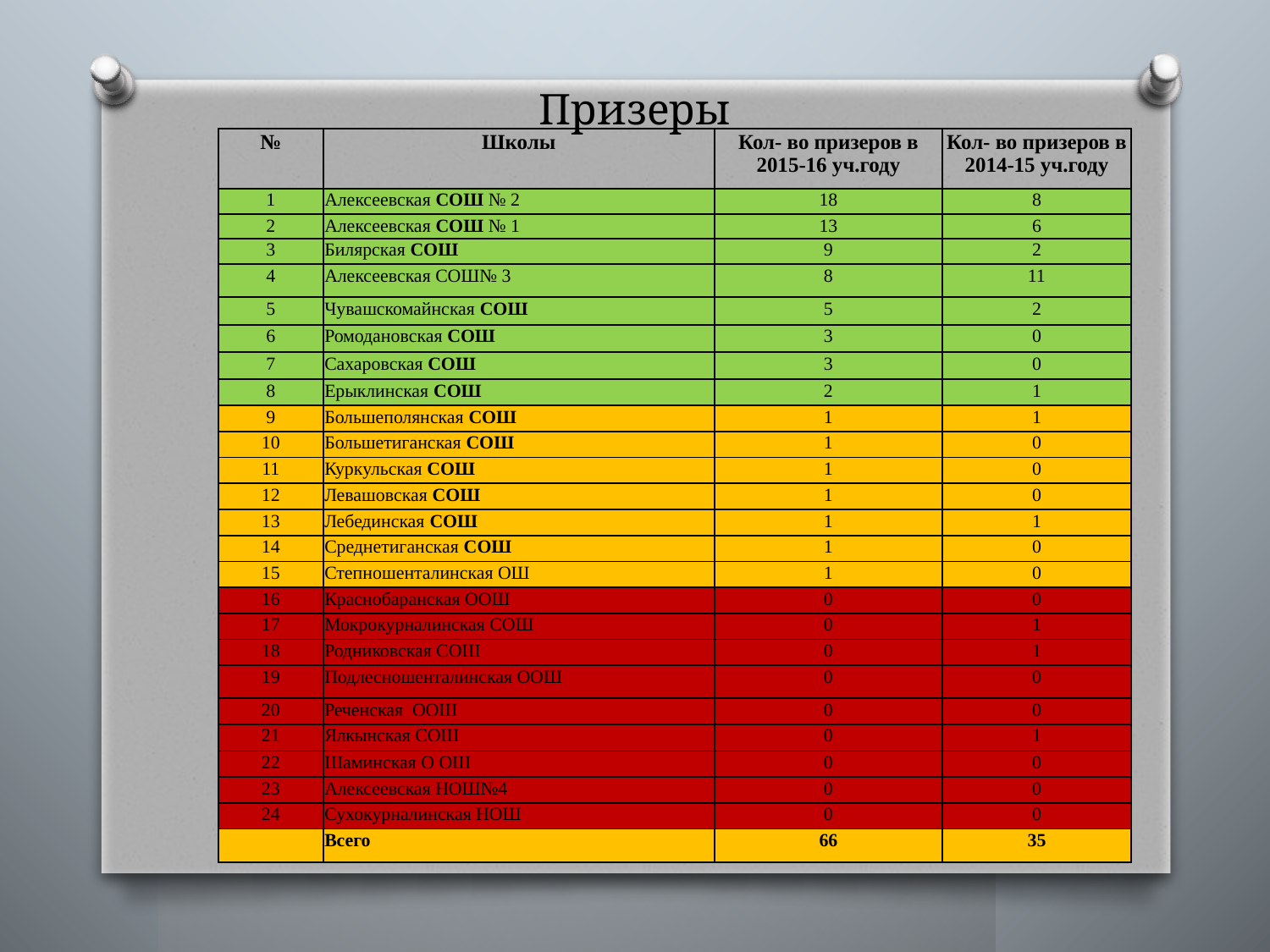

# Призеры
| № | Школы | Кол- во призеров в 2015-16 уч.году | Кол- во призеров в 2014-15 уч.году |
| --- | --- | --- | --- |
| 1 | Алексеевская СОШ № 2 | 18 | 8 |
| 2 | Алексеевская СОШ № 1 | 13 | 6 |
| 3 | Билярская СОШ | 9 | 2 |
| 4 | Алексеевская СОШ№ 3 | 8 | 11 |
| 5 | Чувашскомайнская СОШ | 5 | 2 |
| 6 | Ромодановская СОШ | 3 | 0 |
| 7 | Сахаровская СОШ | 3 | 0 |
| 8 | Ерыклинская СОШ | 2 | 1 |
| 9 | Большеполянская СОШ | 1 | 1 |
| 10 | Большетиганская СОШ | 1 | 0 |
| 11 | Куркульская СОШ | 1 | 0 |
| 12 | Левашовская СОШ | 1 | 0 |
| 13 | Лебединская СОШ | 1 | 1 |
| 14 | Среднетиганская СОШ | 1 | 0 |
| 15 | Степношенталинская ОШ | 1 | 0 |
| 16 | Краснобаранская ООШ | 0 | 0 |
| 17 | Мокрокурналинская СОШ | 0 | 1 |
| 18 | Родниковская СОШ | 0 | 1 |
| 19 | Подлесношенталинская ООШ | 0 | 0 |
| 20 | Реченская ООШ | 0 | 0 |
| 21 | Ялкынская СОШ | 0 | 1 |
| 22 | Шаминская О ОШ | 0 | 0 |
| 23 | Алексеевская НОШ№4 | 0 | 0 |
| 24 | Сухокурналинская НОШ | 0 | 0 |
|  | Всего | 66 | 35 |